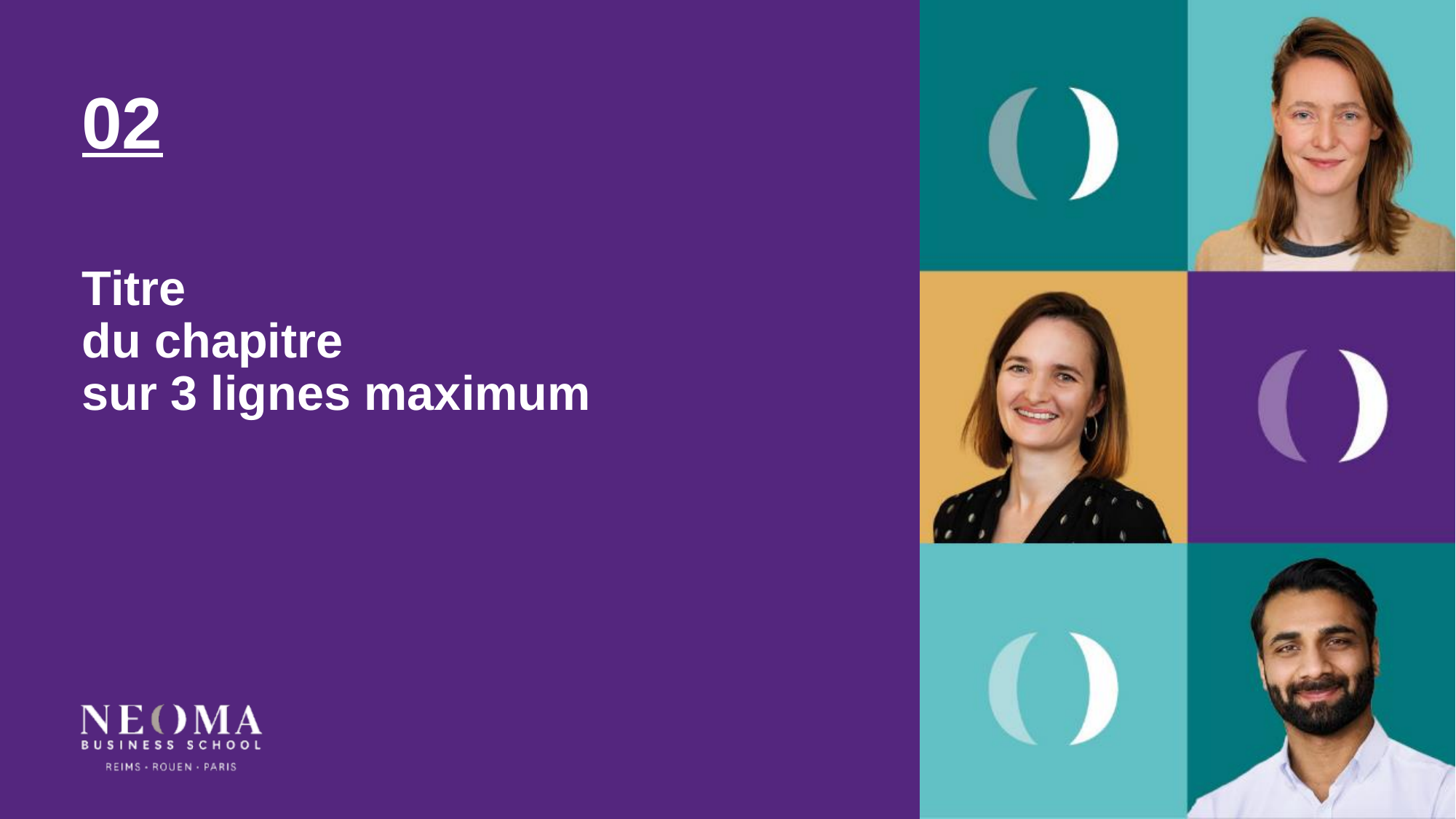

02
# Titre du chapitre sur 3 lignes maximum